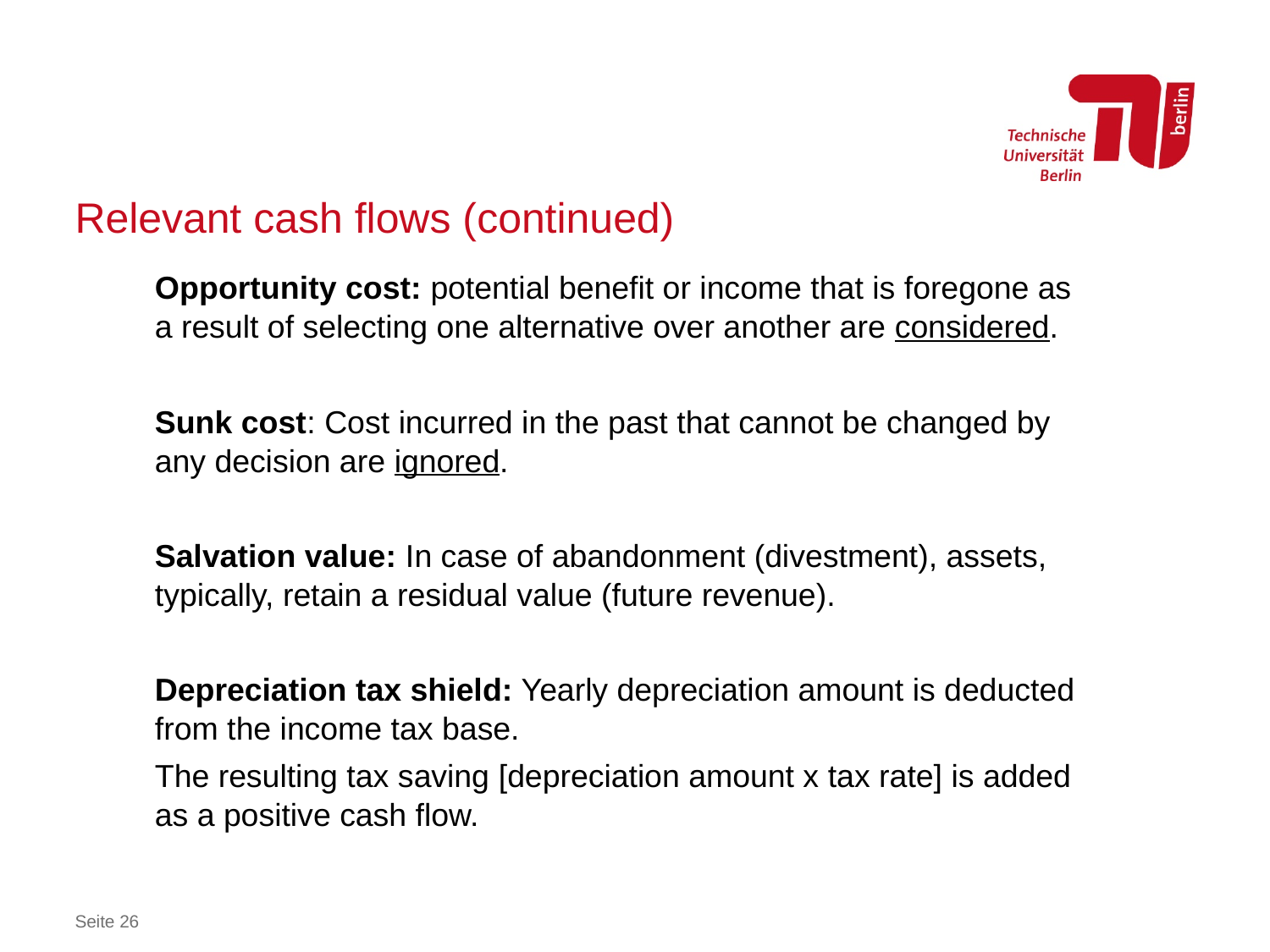

# Relevant cash flows (continued)
Opportunity cost: potential benefit or income that is foregone as a result of selecting one alternative over another are considered.

Sunk cost: Cost incurred in the past that cannot be changed by any decision are ignored.

Salvation value: In case of abandonment (divestment), assets, typically, retain a residual value (future revenue).

Depreciation tax shield: Yearly depreciation amount is deducted from the income tax base.
The resulting tax saving [depreciation amount x tax rate] is added as a positive cash flow.

Seite 26